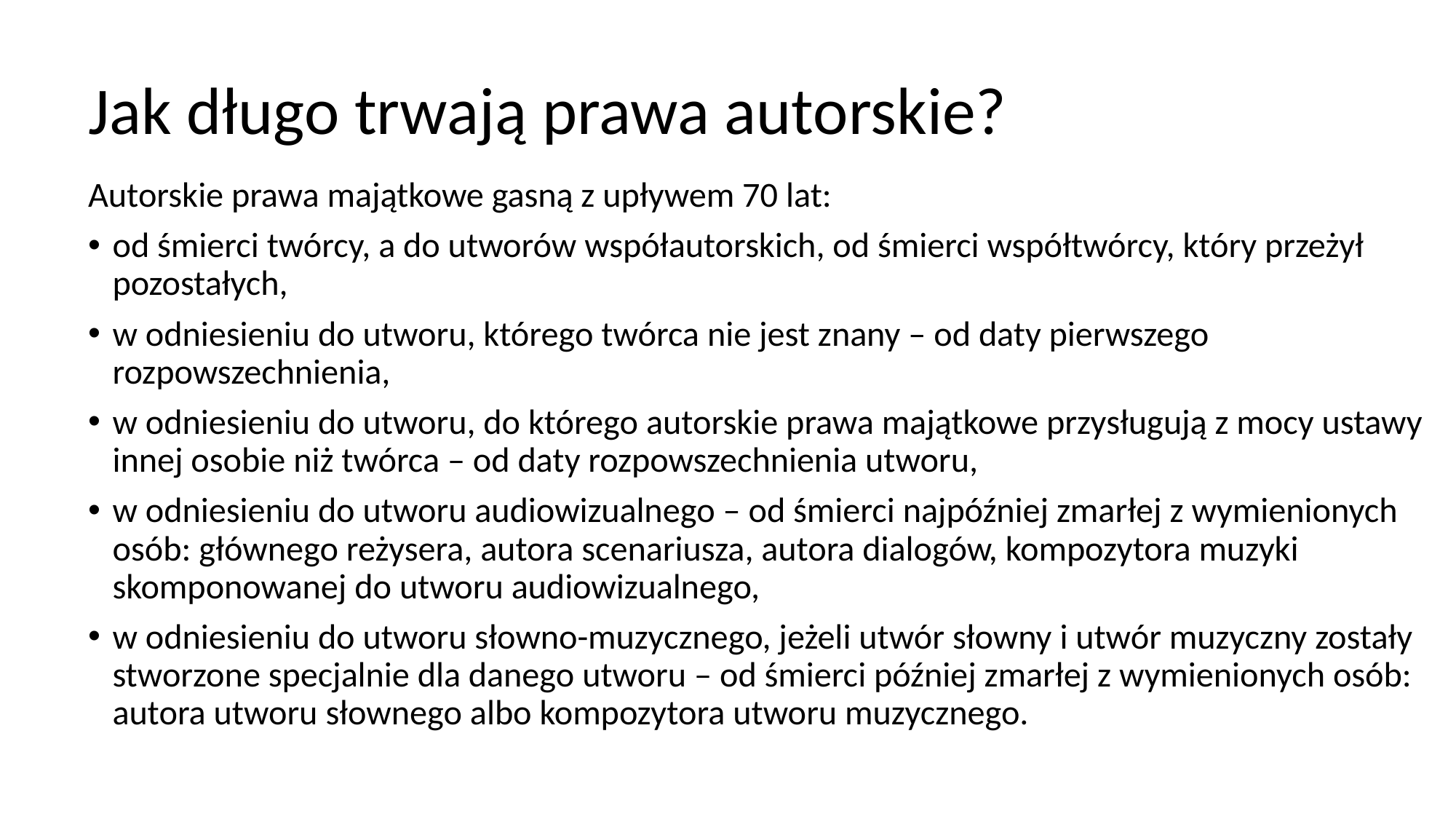

# Jak długo trwają prawa autorskie?
Autorskie prawa majątkowe gasną z upływem 70 lat:
od śmierci twórcy, a do utworów współautorskich, od śmierci współtwórcy, który przeżył pozostałych,
w odniesieniu do utworu, którego twórca nie jest znany – od daty pierwszego rozpowszechnienia,
w odniesieniu do utworu, do którego autorskie prawa majątkowe przysługują z mocy ustawy innej osobie niż twórca – od daty rozpowszechnienia utworu,
w odniesieniu do utworu audiowizualnego – od śmierci najpóźniej zmarłej z wymienionych osób: głównego reżysera, autora scenariusza, autora dialogów, kompozytora muzyki skomponowanej do utworu audiowizualnego,
w odniesieniu do utworu słowno-muzycznego, jeżeli utwór słowny i utwór muzyczny zostały stworzone specjalnie dla danego utworu – od śmierci później zmarłej z wymienionych osób: autora utworu słownego albo kompozytora utworu muzycznego.